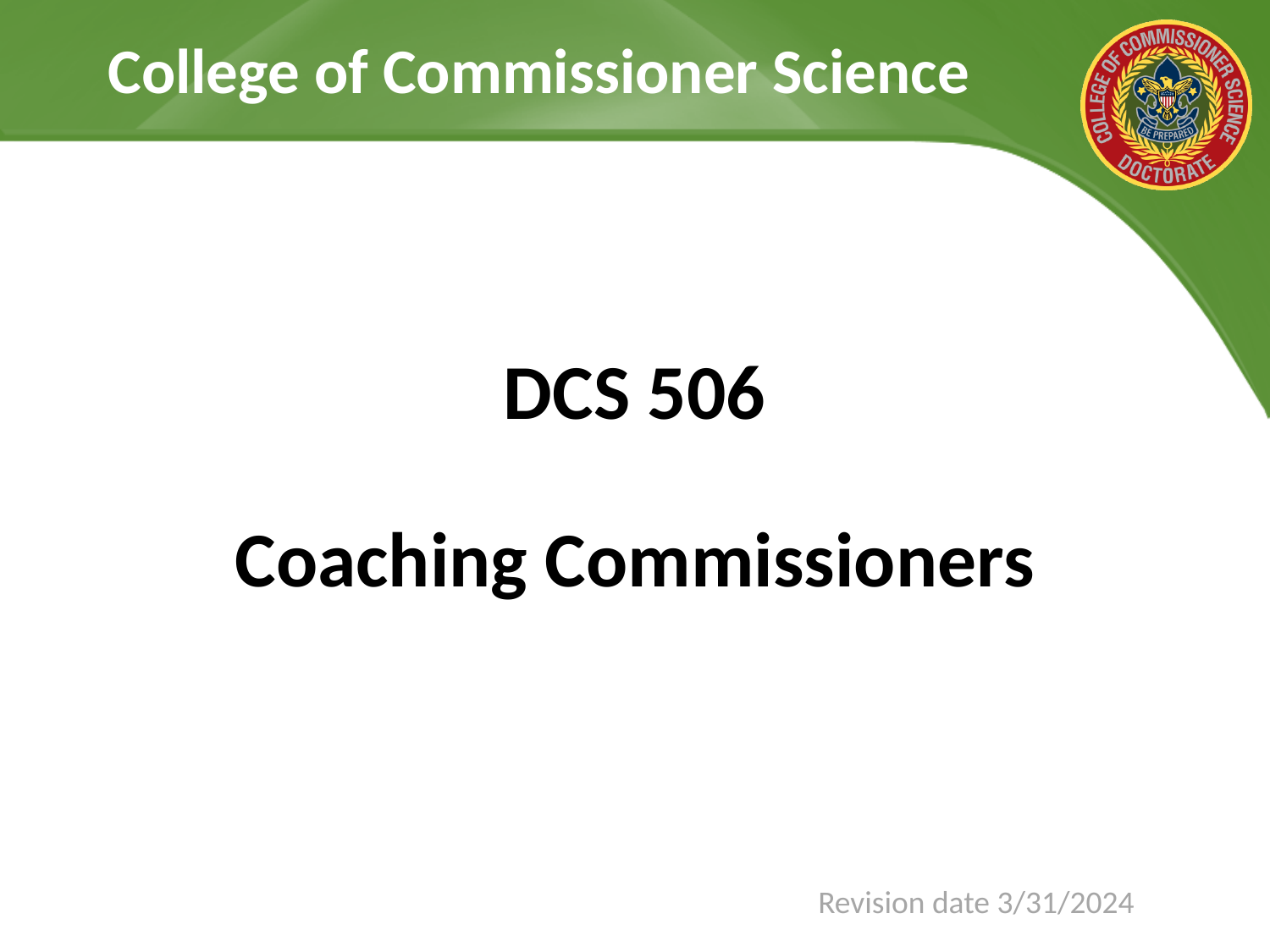

# DCS 506 Coaching Commissioners
Revision date 3/31/2024